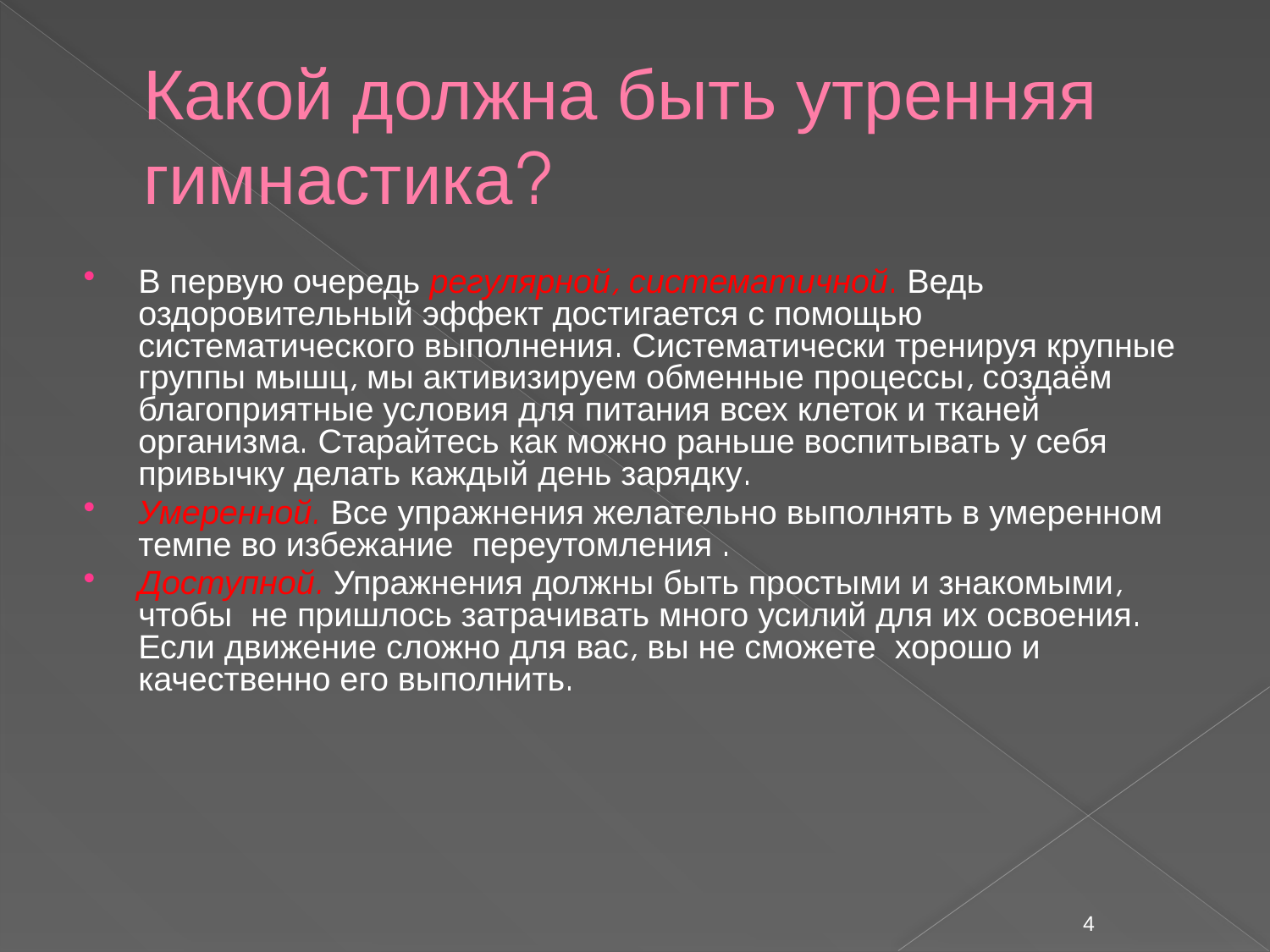

# Какой должна быть утренняя гимнастика?
В первую очередь регулярной, систематичной. Ведь оздоровительный эффект достигается с помощью систематического выполнения. Систематически тренируя крупные группы мышц, мы активизируем обменные процессы, создаём благоприятные условия для питания всех клеток и тканей организма. Старайтесь как можно раньше воспитывать у себя привычку делать каждый день зарядку.
Умеренной. Все упражнения желательно выполнять в умеренном темпе во избежание  переутомления .
Доступной. Упражнения должны быть простыми и знакомыми,  чтобы  не пришлось затрачивать много усилий для их освоения. Если движение сложно для вас, вы не сможете  хорошо и качественно его выполнить.

4